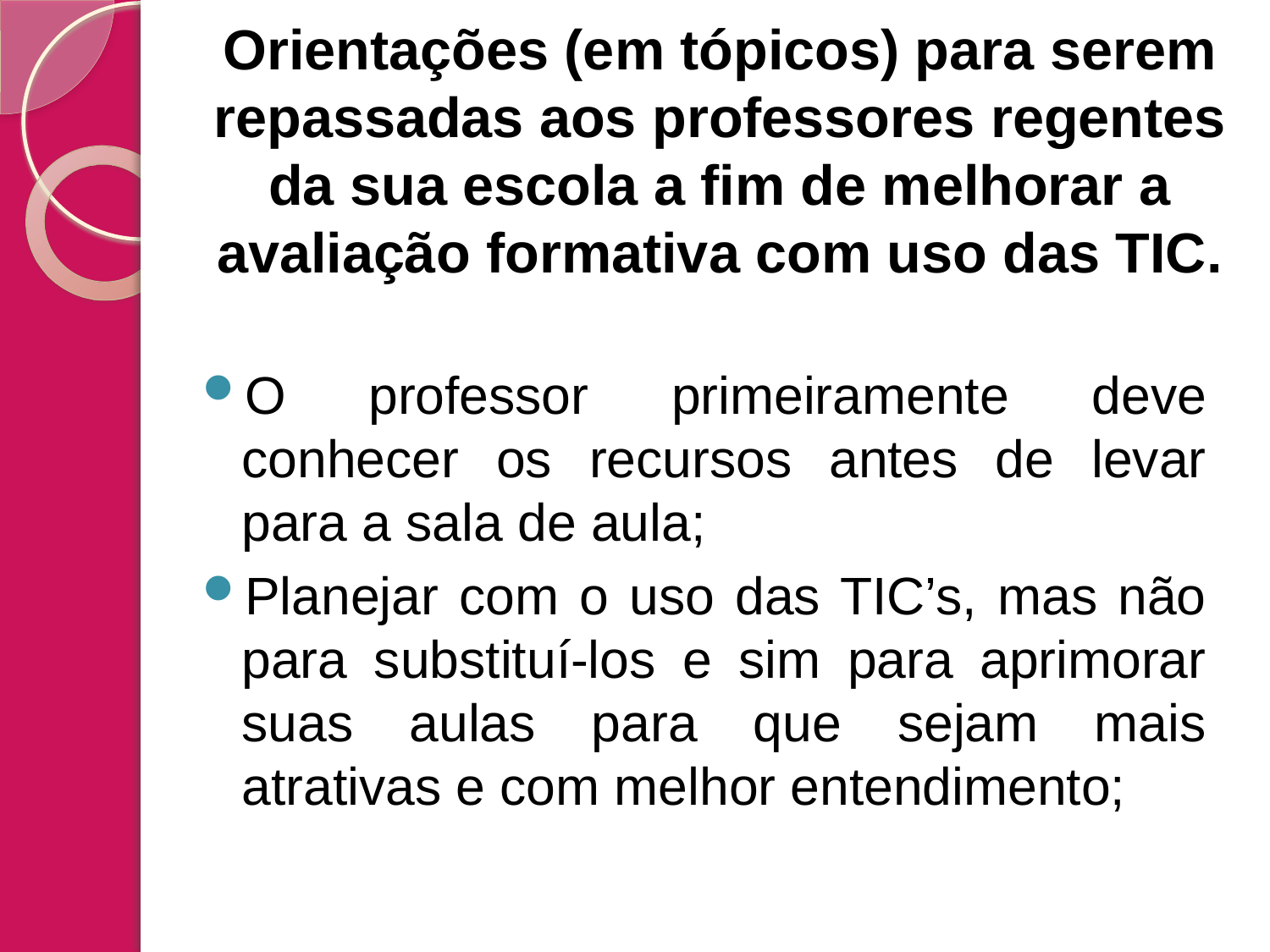

# Orientações (em tópicos) para serem repassadas aos professores regentes da sua escola a fim de melhorar a avaliação formativa com uso das TIC.
O professor primeiramente deve conhecer os recursos antes de levar para a sala de aula;
Planejar com o uso das TIC’s, mas não para substituí-los e sim para aprimorar suas aulas para que sejam mais atrativas e com melhor entendimento;